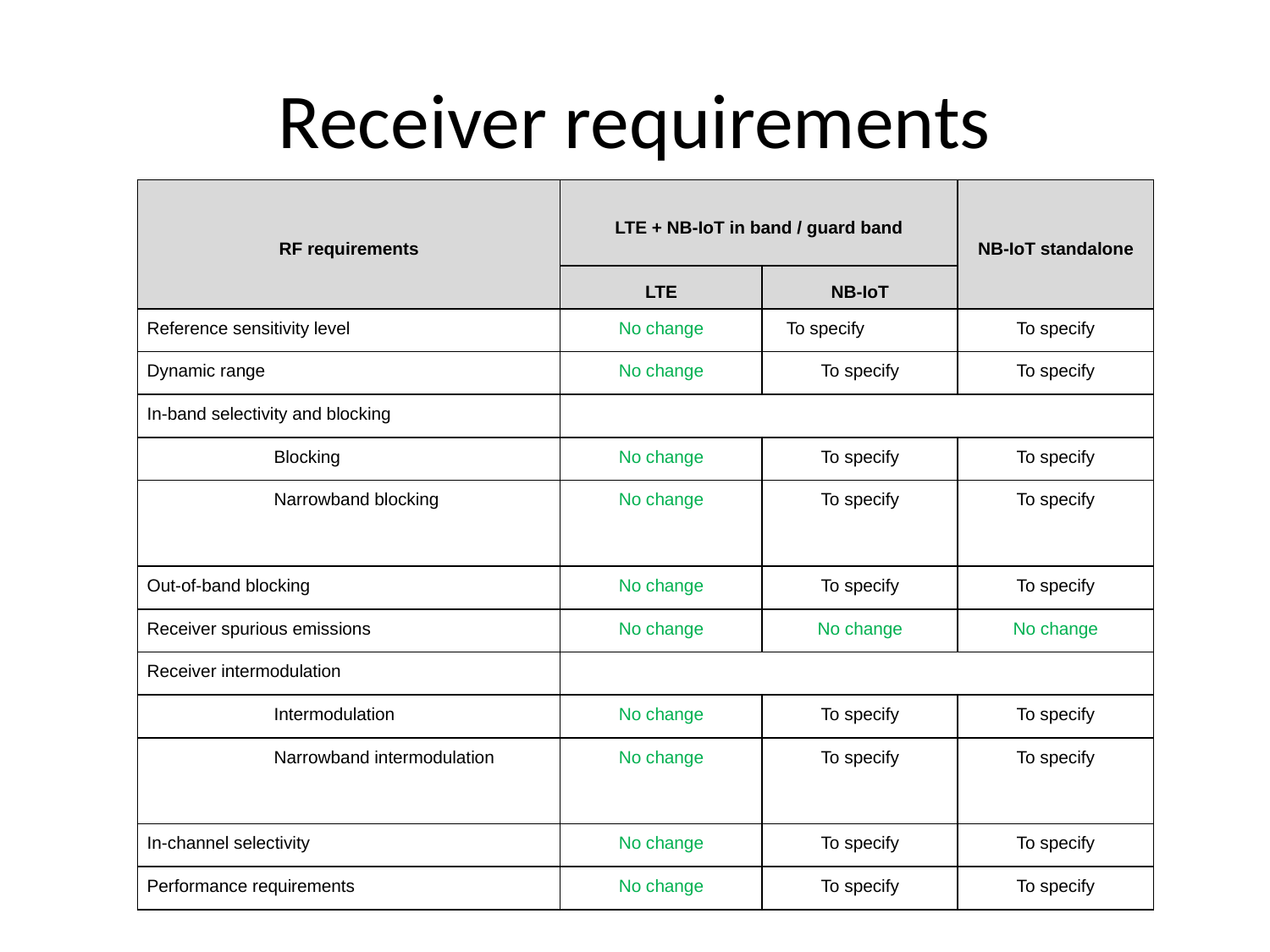

# Receiver requirements
| RF requirements | LTE + NB-IoT in band / guard band |  | NB-IoT standalone |
| --- | --- | --- | --- |
|  | LTE | NB-IoT |  |
| Reference sensitivity level | No change | To specify | To specify |
| Dynamic range | No change | To specify | To specify |
| In-band selectivity and blocking |  |  |  |
| Blocking | No change | To specify | To specify |
| Narrowband blocking | No change | To specify | To specify |
| Out-of-band blocking | No change | To specify | To specify |
| Receiver spurious emissions | No change | No change | No change |
| Receiver intermodulation |  |  |  |
| Intermodulation | No change | To specify | To specify |
| Narrowband intermodulation | No change | To specify | To specify |
| In-channel selectivity | No change | To specify | To specify |
| Performance requirements | No change | To specify | To specify |